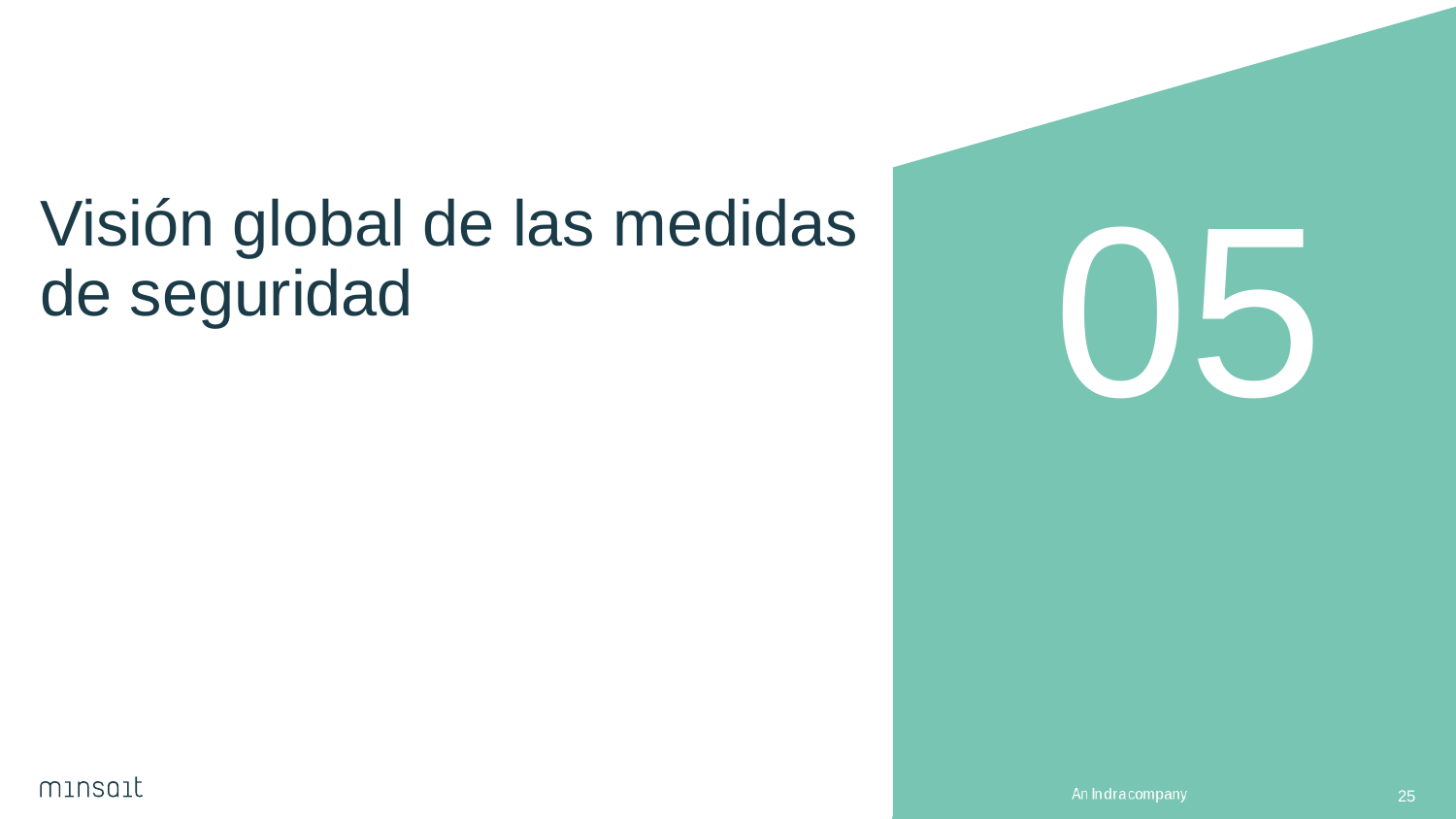

05
# Visión global de las medidas de seguridad